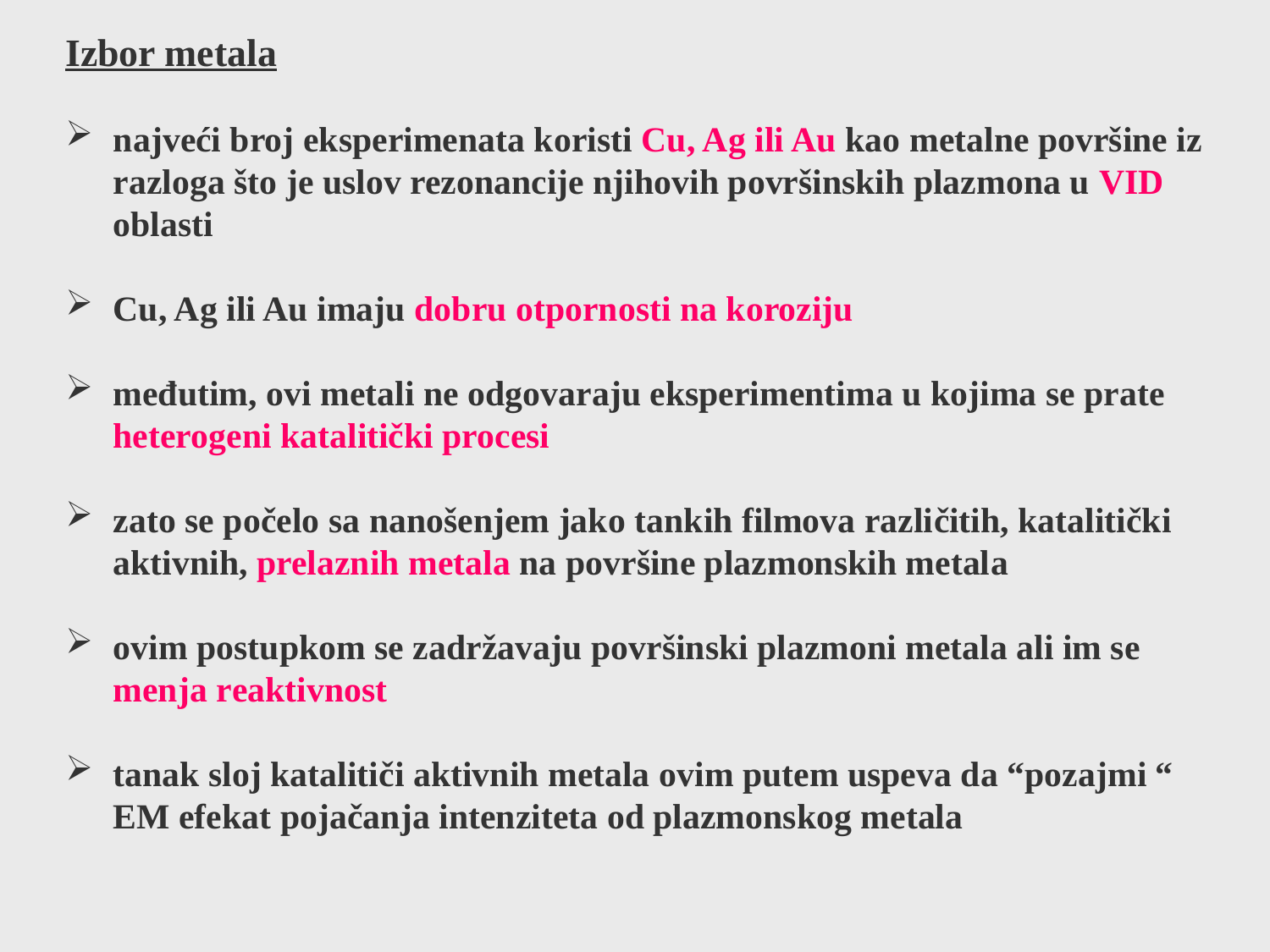

Izbor metala

najveći broj eksperimenata koristi Cu, Ag ili Au kao metalne površine iz razloga što je uslov rezonancije njihovih površinskih plazmona u VID oblasti

Cu, Ag ili Au imaju dobru otpornosti na koroziju

međutim, ovi metali ne odgovaraju eksperimentima u kojima se prate  heterogeni katalitički procesi

zato se počelo sa nanošenjem jako tankih filmova različitih, katalitički aktivnih, prelaznih metala na površine plazmonskih metala

ovim postupkom se zadržavaju površinski plazmoni metala ali im se menja reaktivnost

tanak sloj katalitiči aktivnih metala ovim putem uspeva da “pozajmi “ EM efekat pojačanja intenziteta od plazmonskog metala